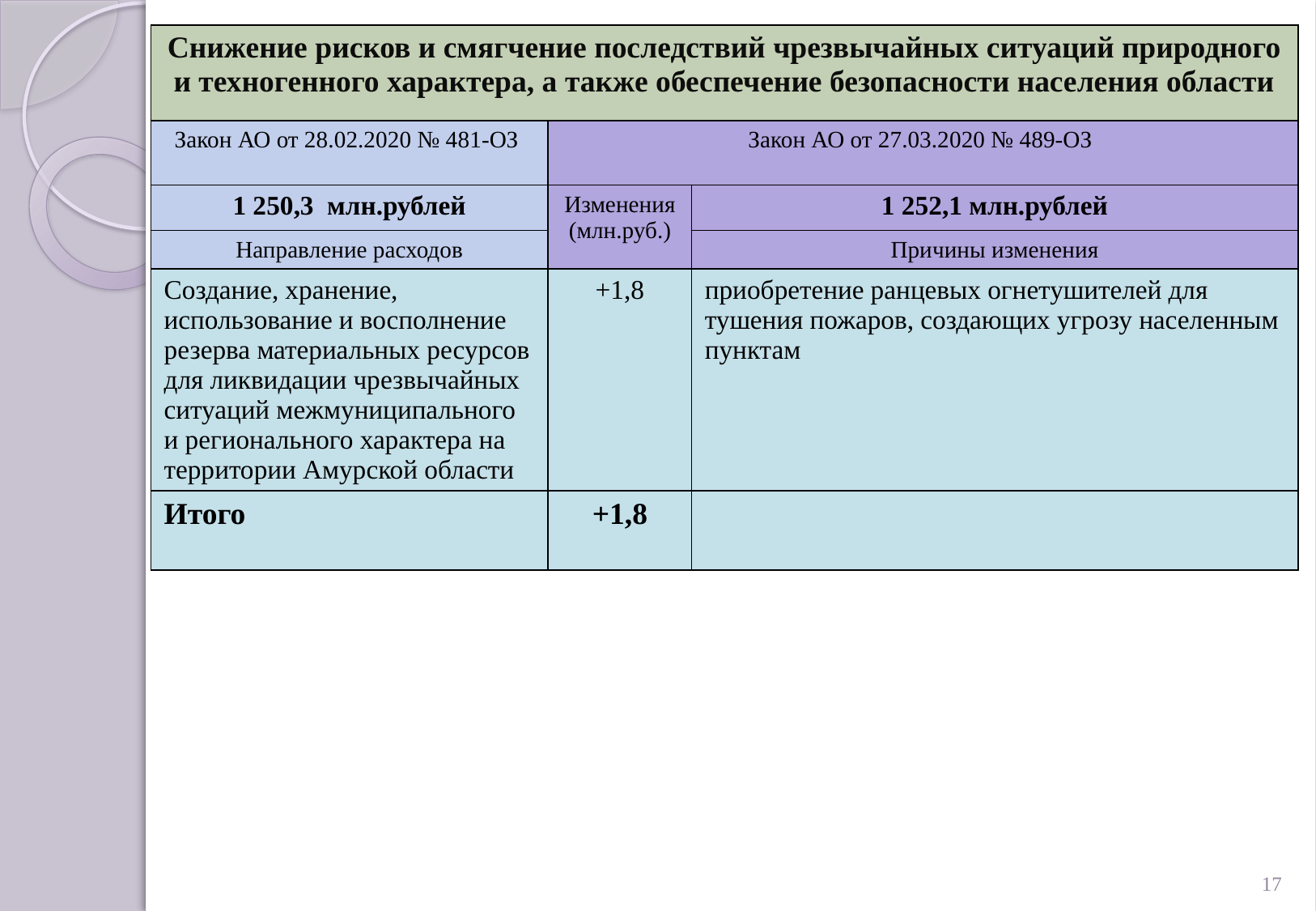

| Снижение рисков и смягчение последствий чрезвычайных ситуаций природного и техногенного характера, а также обеспечение безопасности населения области |  |  |
| --- | --- | --- |
| Закон АО от 28.02.2020 № 481-ОЗ | Закон АО от 27.03.2020 № 489-ОЗ |  |
| 1 250,3 млн.рублей | Изменения (млн.руб.) | 1 252,1 млн.рублей |
| Направление расходов |  | Причины изменения |
| Создание, хранение, использование и восполнение резерва материальных ресурсов для ликвидации чрезвычайных ситуаций межмуниципального и регионального характера на территории Амурской области | +1,8 | приобретение ранцевых огнетушителей для тушения пожаров, создающих угрозу населенным пунктам |
| Итого | +1,8 |  |
17